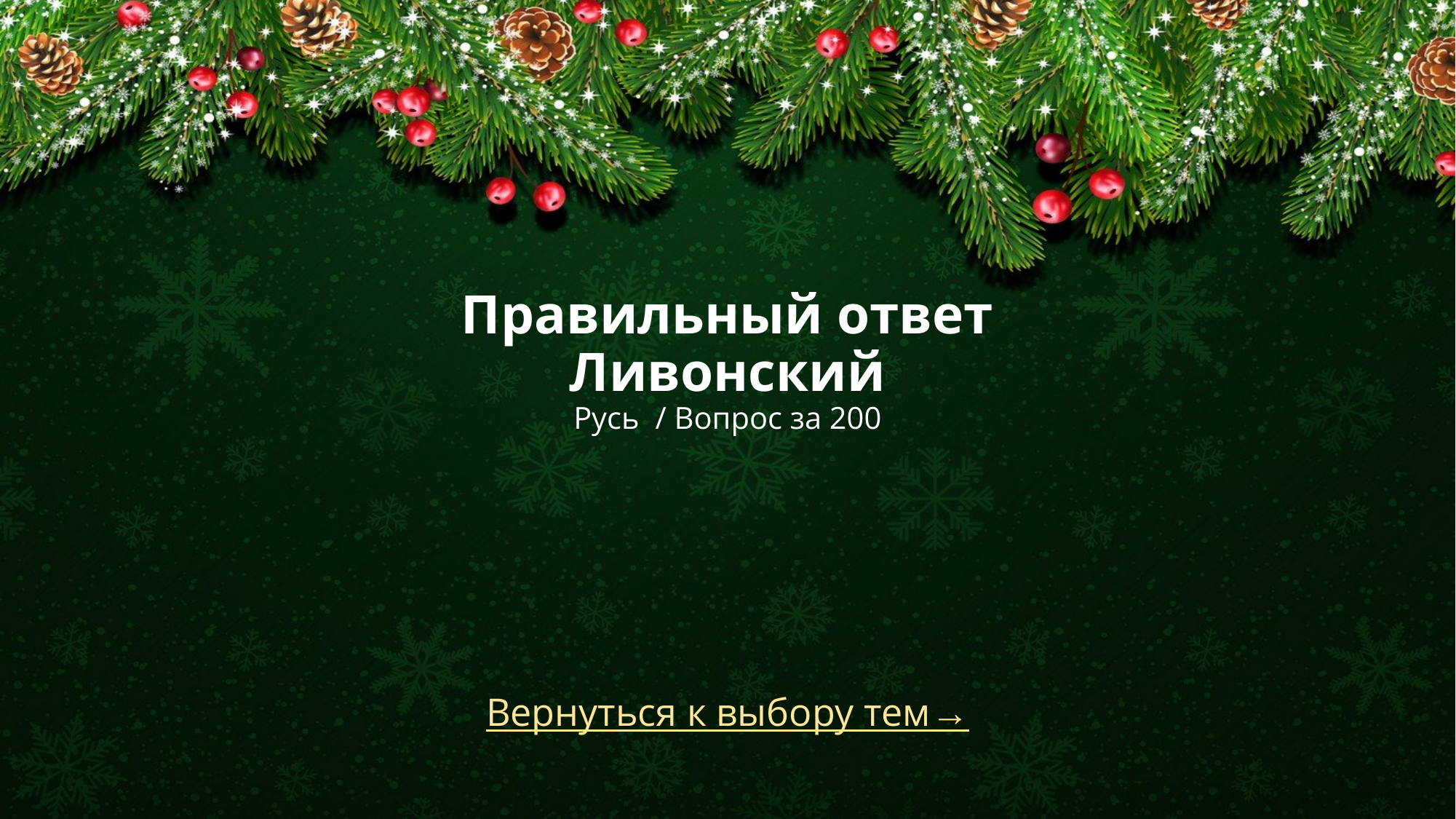

# Правильный ответ Ливонский Русь  / Вопрос за 200
Вернуться к выбору тем→